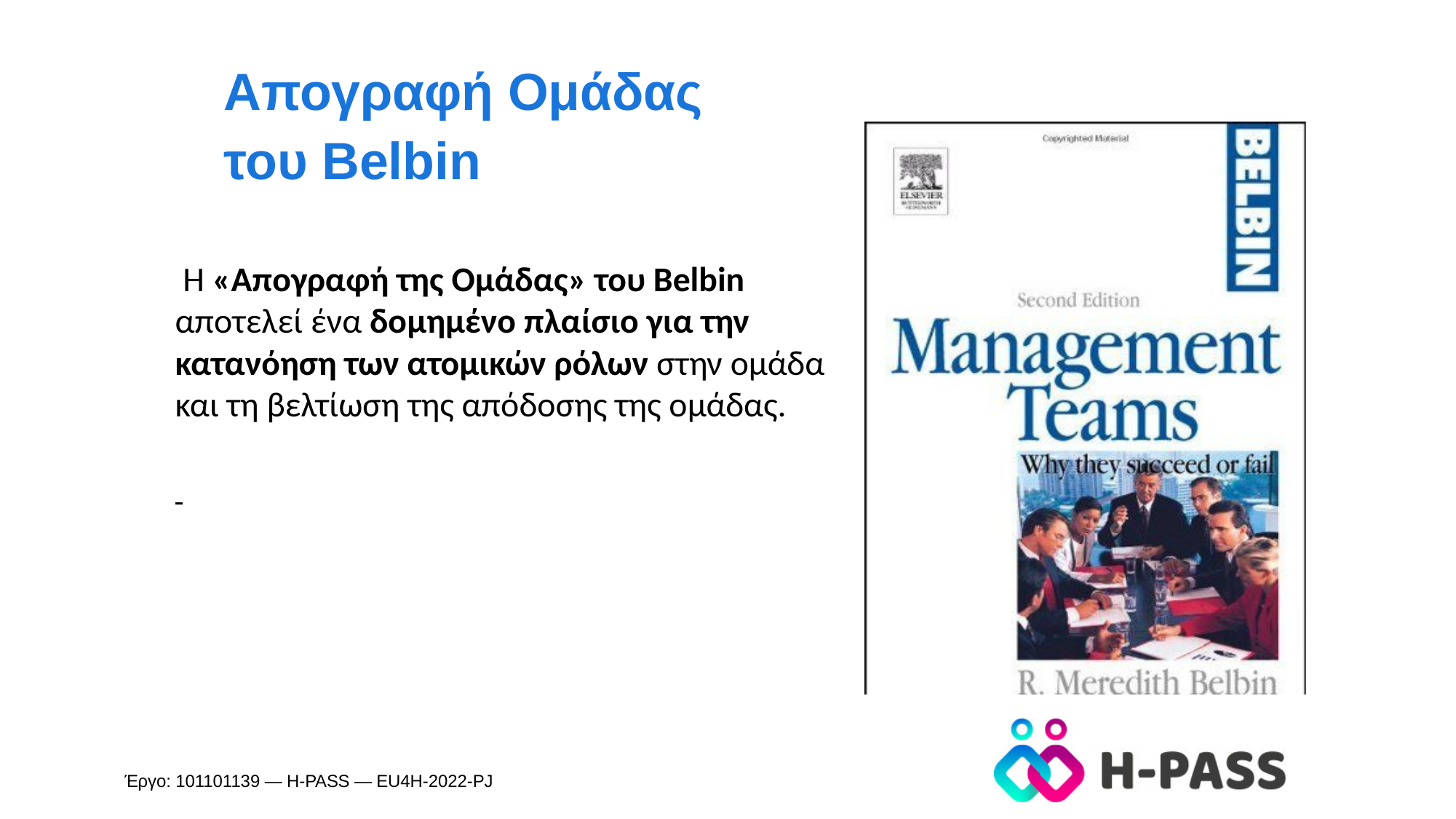

Απογραφή Ομάδας του Belbin

 Η «Απογραφή της Ομάδας» του Belbin αποτελεί ένα δομημένο πλαίσιο για την κατανόηση των ατομικών ρόλων στην ομάδα και τη βελτίωση της απόδοσης της ομάδας.

Έργο: 101101139 — H-PASS — EU4H-2022-PJ